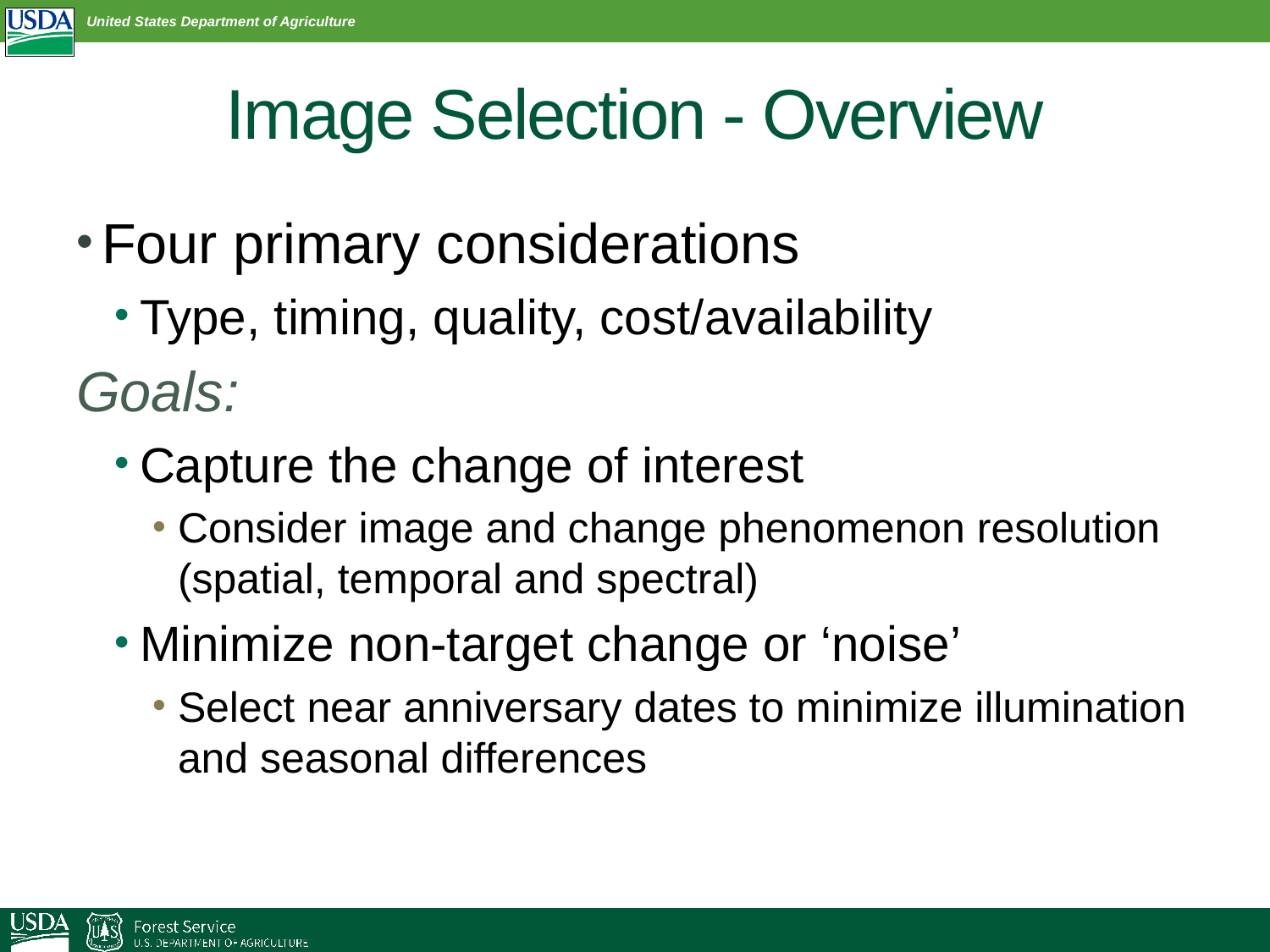

# Image Selection - Overview
Four primary considerations
Type, timing, quality, cost/availability
Goals:
Capture the change of interest
Consider image and change phenomenon resolution (spatial, temporal and spectral)
Minimize non-target change or ‘noise’
Select near anniversary dates to minimize illumination and seasonal differences